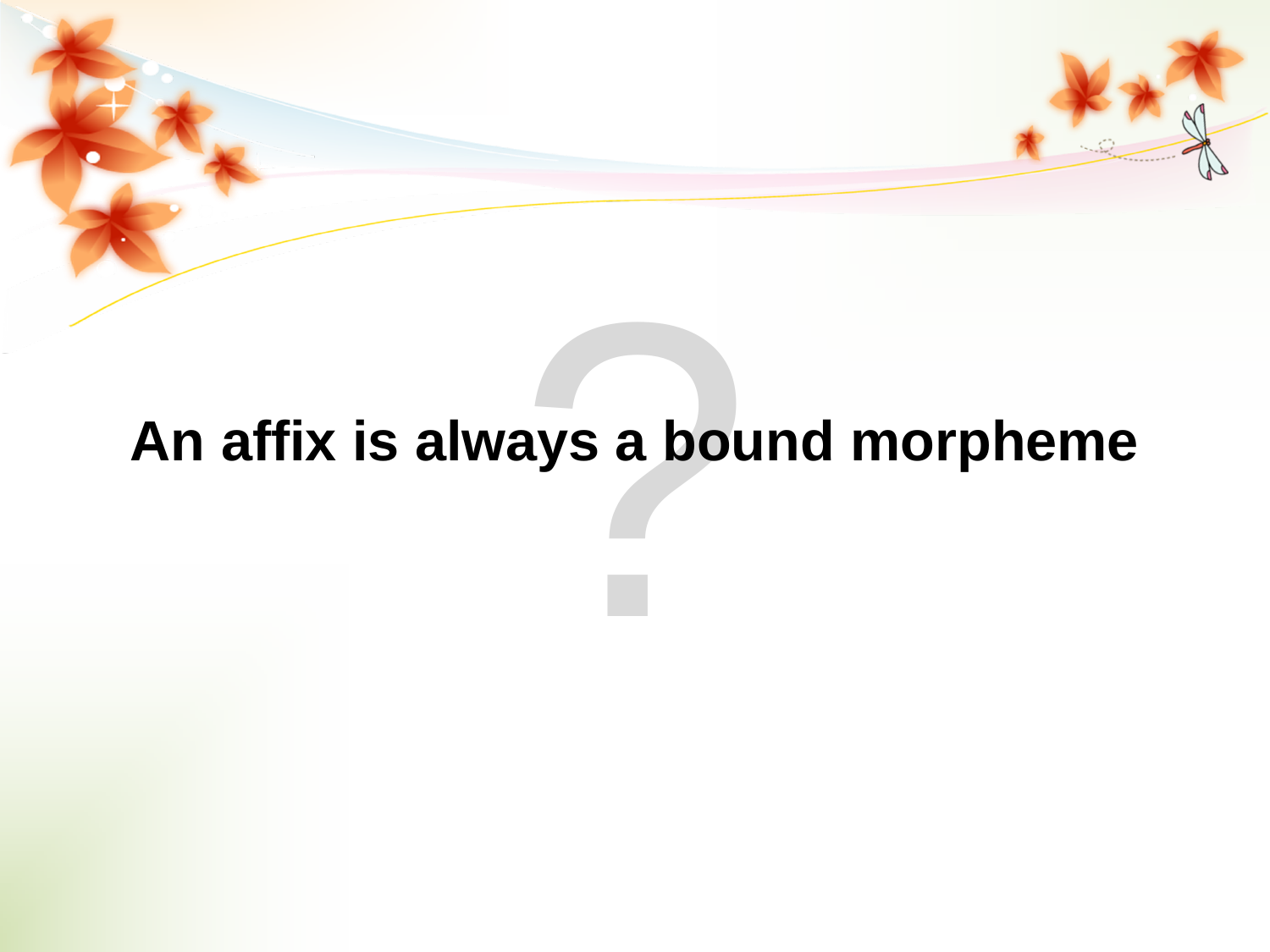

?
An affix is always a bound morpheme